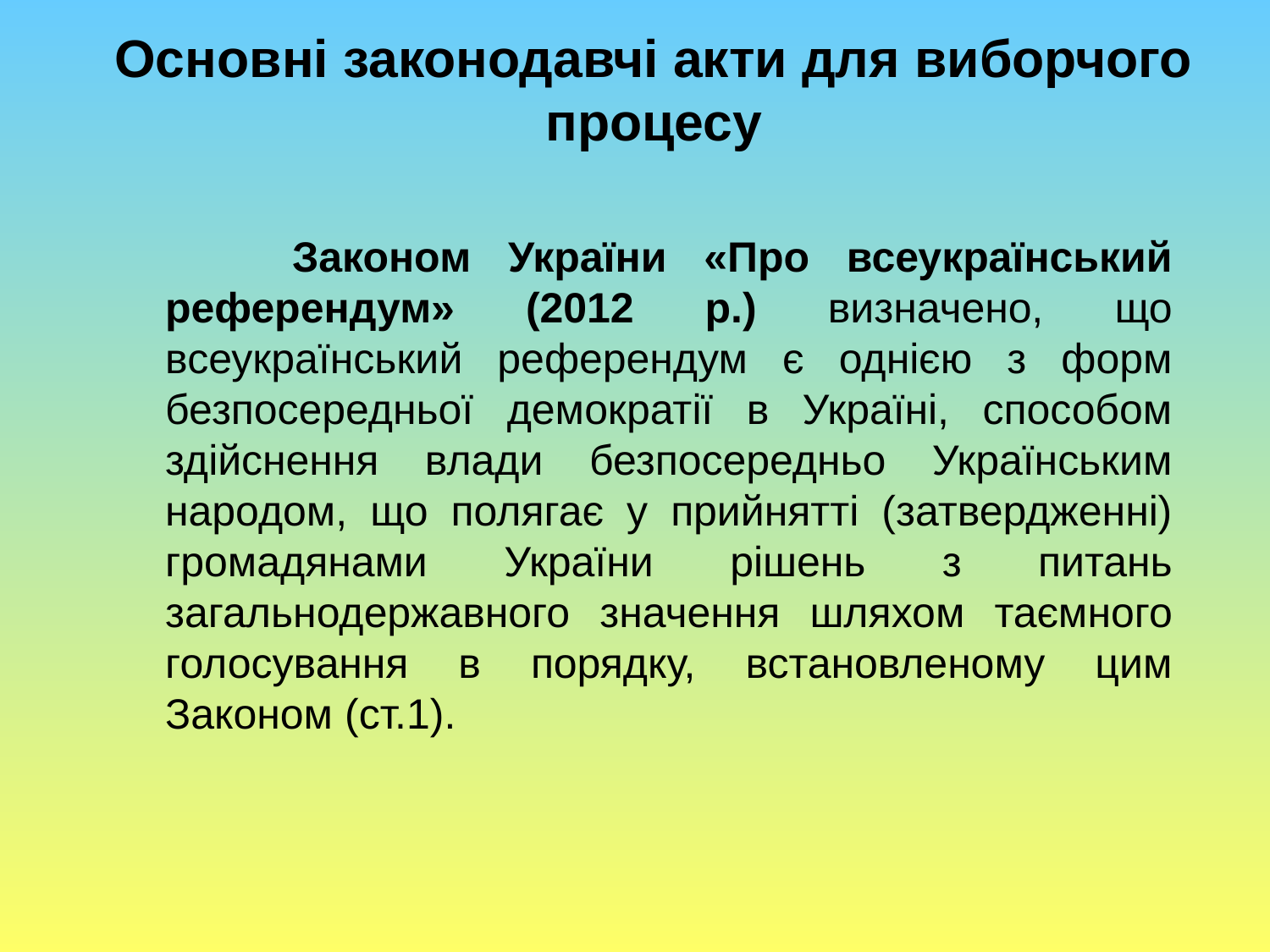

# Основні законодавчі акти для виборчого процесу

		Законом України «Про всеукраїнський референдум» (2012 р.) визначено, що всеукраїнський референдум є однією з форм безпосередньої демократії в Україні, способом здійснення влади безпосередньо Українським народом, що полягає у прийнятті (затвердженні) громадянами України рішень з питань загальнодержавного значення шляхом таємного голосування в порядку, встановленому цим Законом (ст.1).